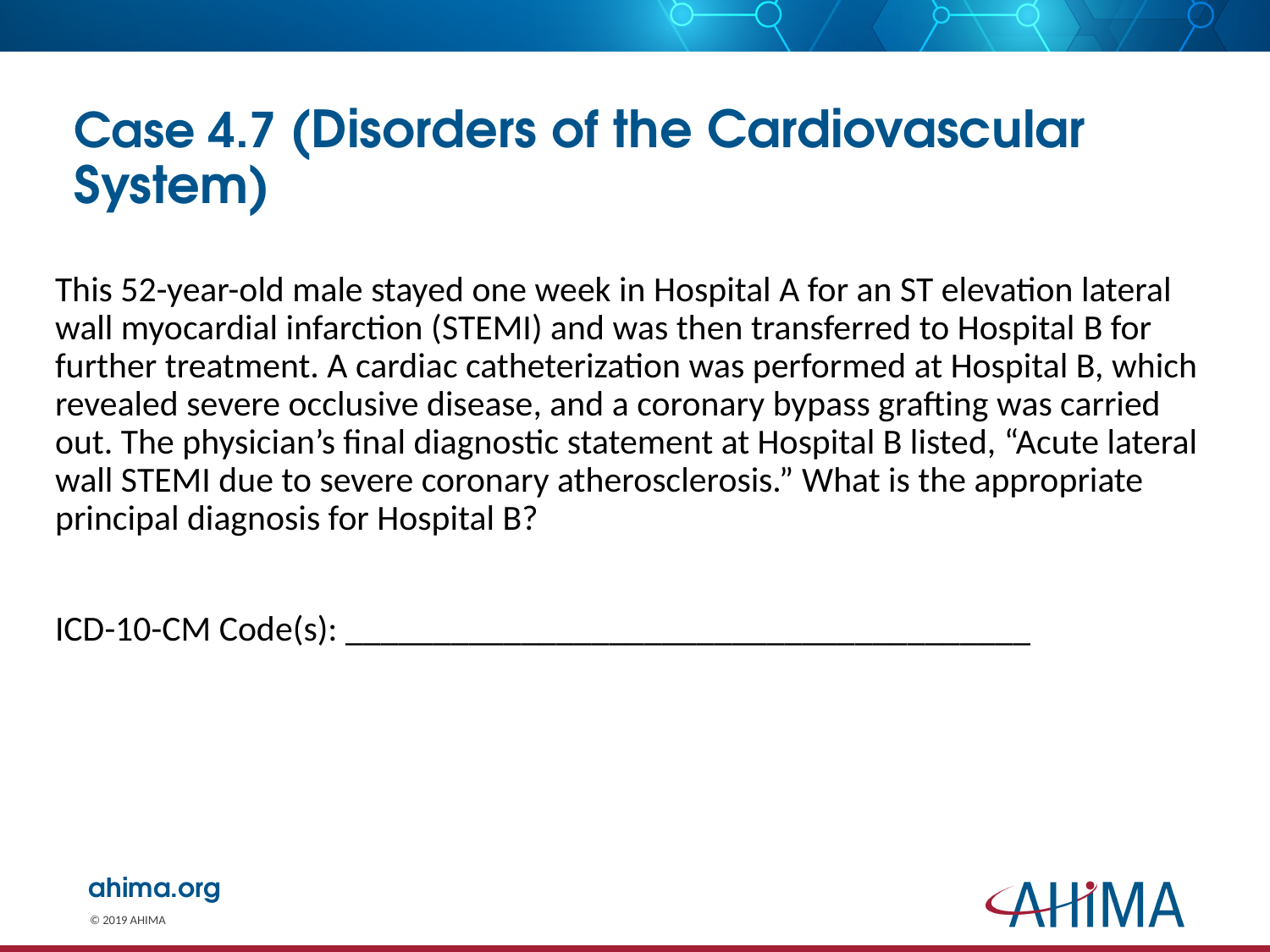

# Case 4.7 (Disorders of the Cardiovascular System)
This 52-year-old male stayed one week in Hospital A for an ST elevation lateral wall myocardial infarction (STEMI) and was then transferred to Hospital B for further treatment. A cardiac catheterization was performed at Hospital B, which revealed severe occlusive disease, and a coronary bypass grafting was carried out. The physician’s final diagnostic statement at Hospital B listed, “Acute lateral wall STEMI due to severe coronary atherosclerosis.” What is the appropriate principal diagnosis for Hospital B?

ICD-10-CM Code(s): _______________________________________